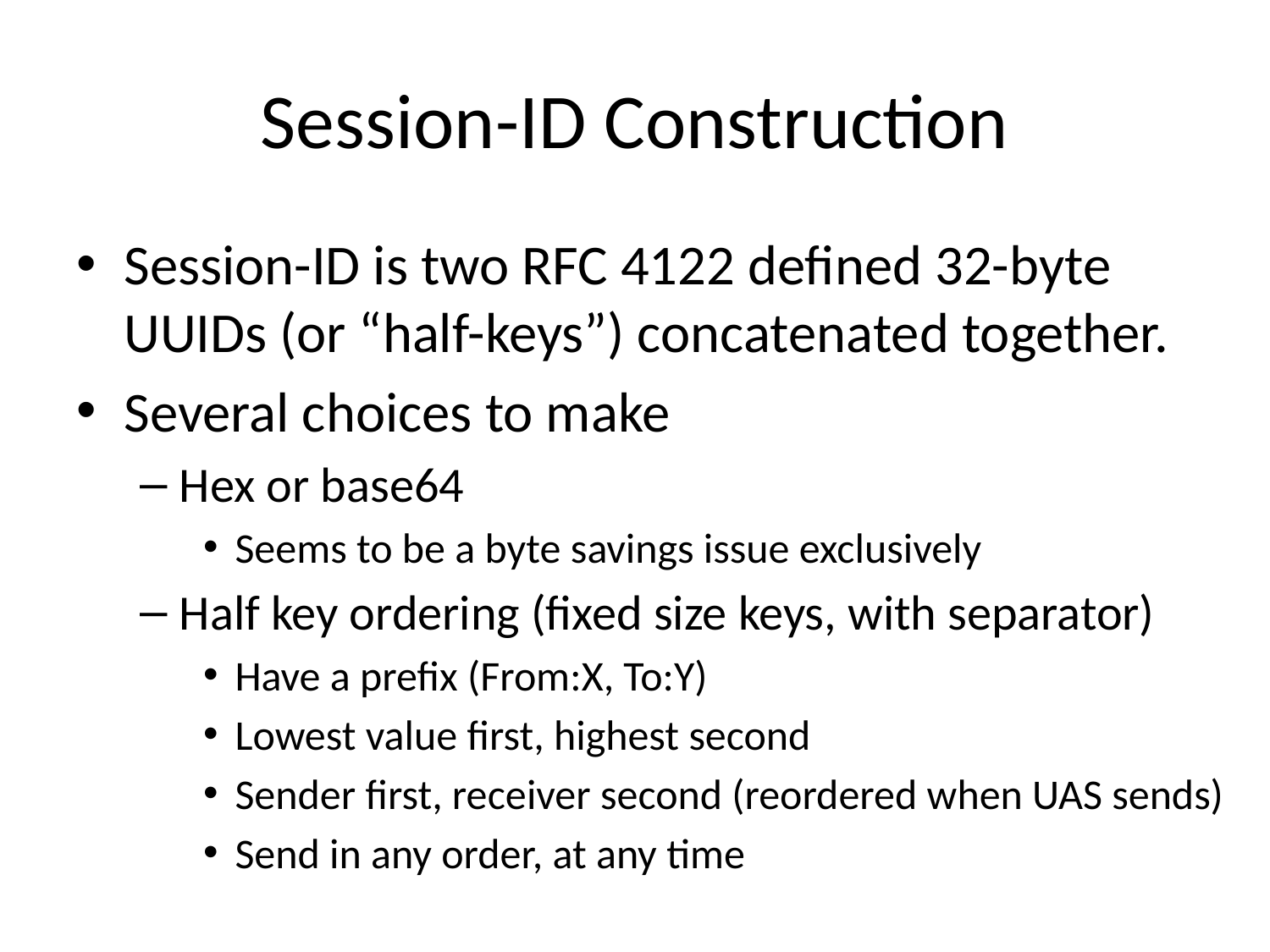

# Session-ID Construction
Session-ID is two RFC 4122 defined 32-byte UUIDs (or “half-keys”) concatenated together.
Several choices to make
Hex or base64
Seems to be a byte savings issue exclusively
Half key ordering (fixed size keys, with separator)
Have a prefix (From:X, To:Y)
Lowest value first, highest second
Sender first, receiver second (reordered when UAS sends)
Send in any order, at any time